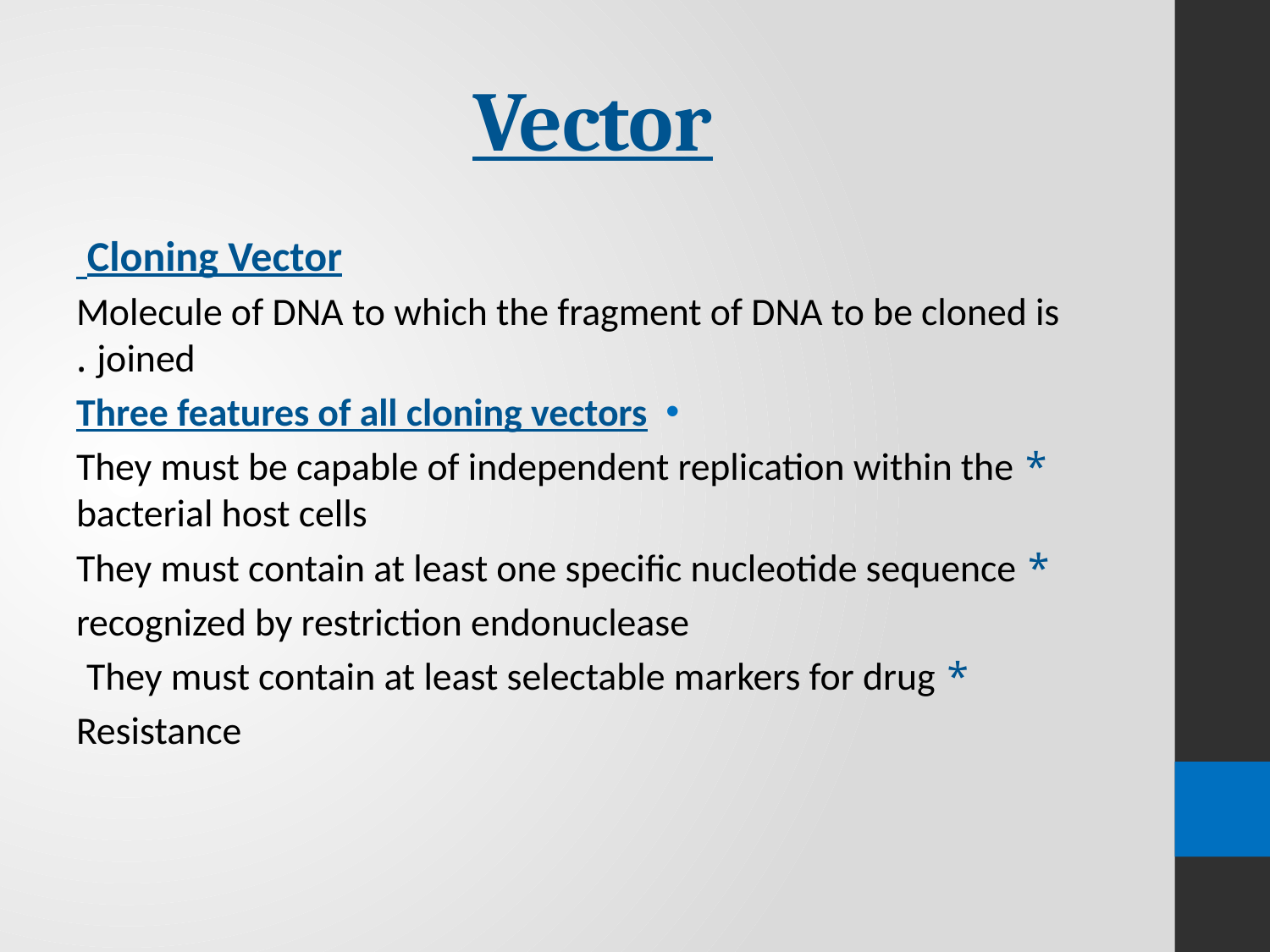

# Vector
Cloning Vector
Molecule of DNA to which the fragment of DNA to be cloned is joined .
Three features of all cloning vectors
* They must be capable of independent replication within the bacterial host cells
* They must contain at least one specific nucleotide sequence
recognized by restriction endonuclease
* They must contain at least selectable markers for drug
Resistance